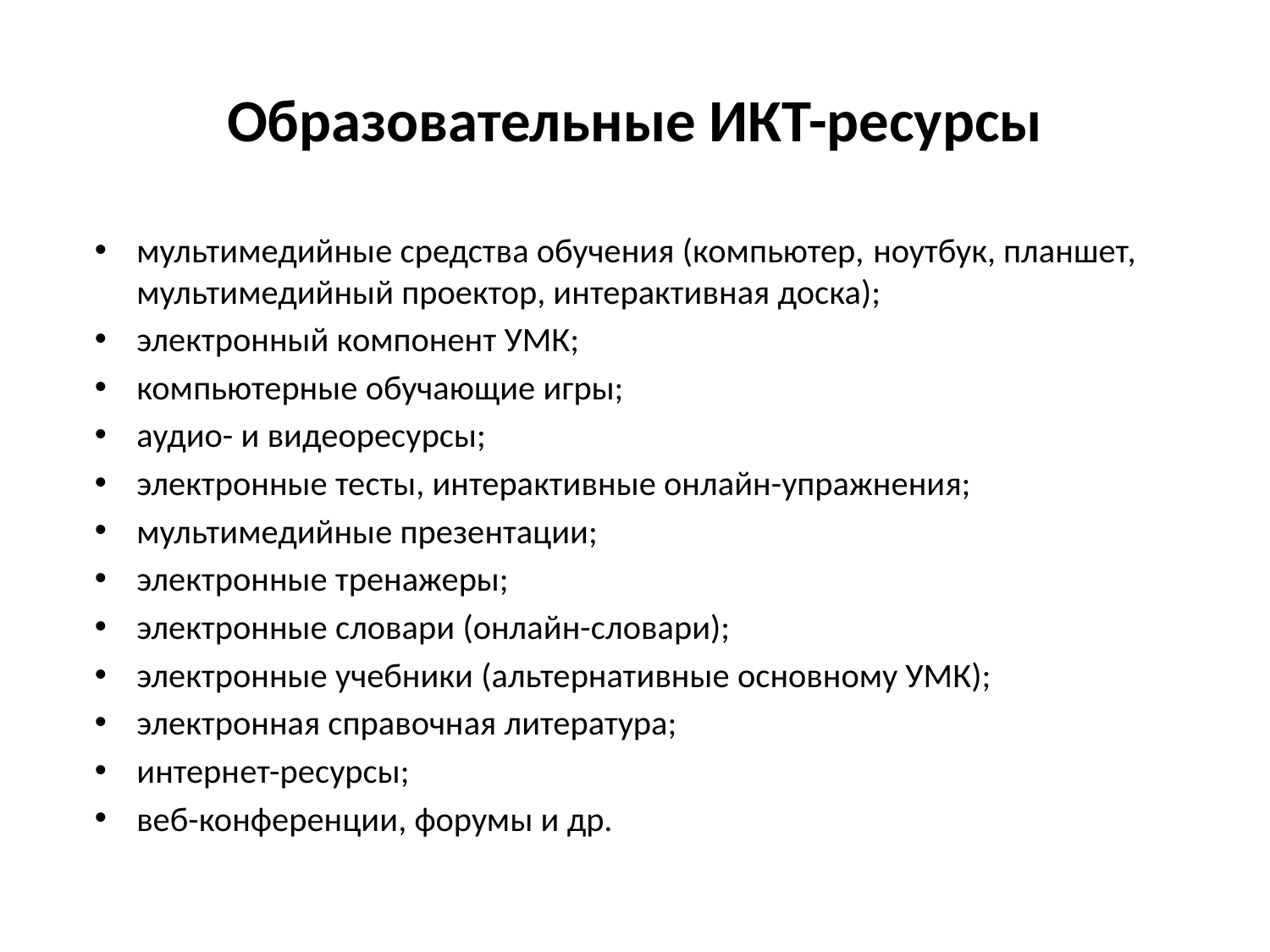

# Образовательные ИКТ-ресурсы
мультимедийные средства обучения (компьютер, ноутбук, планшет, мультимедийный проектор, интерактивная доска);
электронный компонент УМК;
компьютерные обучающие игры;
аудио- и видеоресурсы;
электронные тесты, интерактивные онлайн-упражнения;
мультимедийные презентации;
электронные тренажеры;
электронные словари (онлайн-словари);
электронные учебники (альтернативные основному УМК);
электронная справочная литература;
интернет-ресурсы;
веб-конференции, форумы и др.